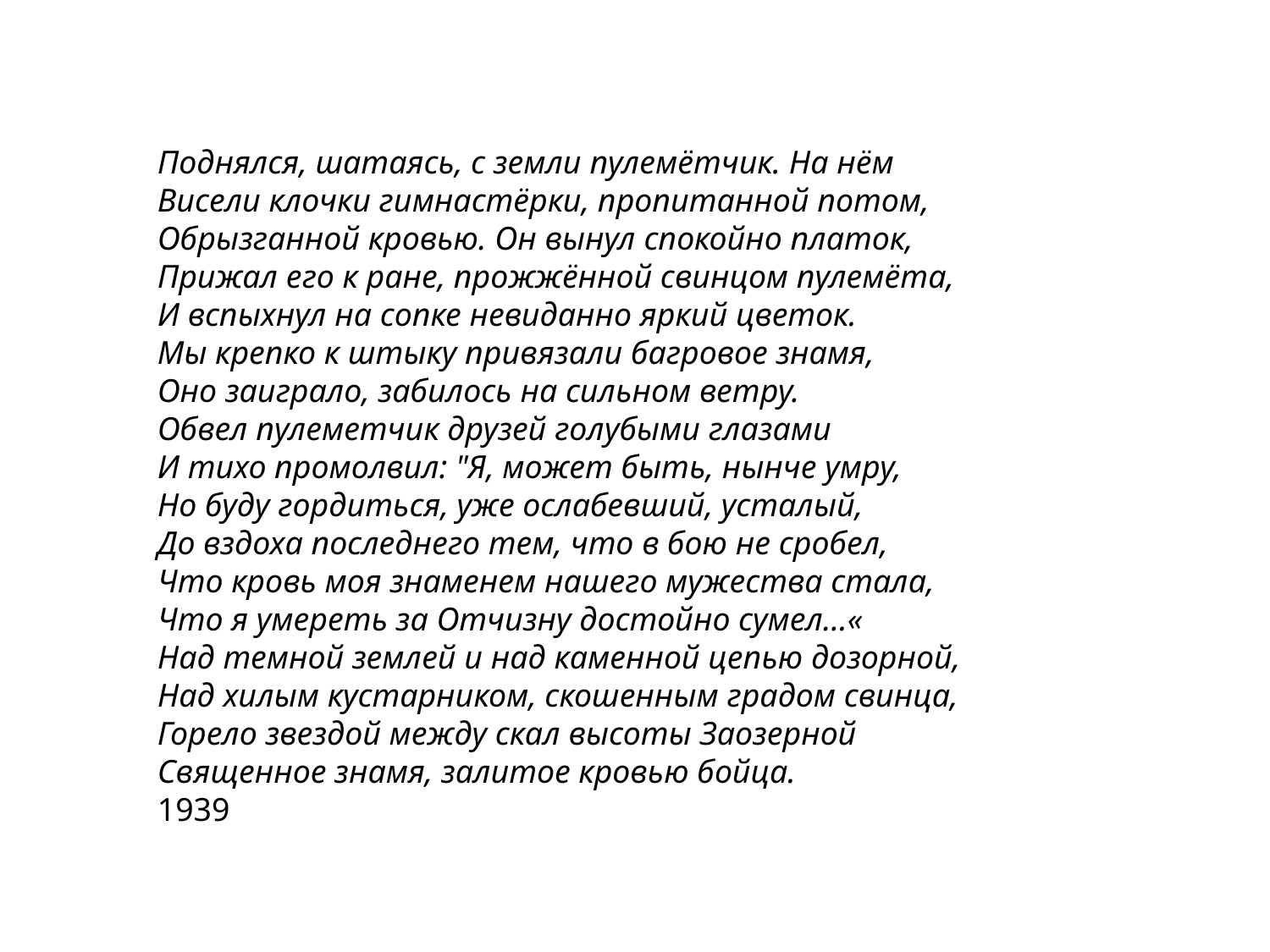

Поднялся, шатаясь, с земли пулемётчик. На нём
Висели клочки гимнастёрки, пропитанной потом,
Обрызганной кровью. Он вынул спокойно платок,
Прижал его к ране, прожжённой свинцом пулемёта,
И вспыхнул на сопке невиданно яркий цветок.
Мы крепко к штыку привязали багровое знамя,
Оно заиграло, забилось на сильном ветру.
Обвел пулеметчик друзей голубыми глазами
И тихо промолвил: "Я, может быть, нынче умру,
Но буду гордиться, уже ослабевший, усталый,
До вздоха последнего тем, что в бою не сробел,
Что кровь моя знаменем нашего мужества стала,
Что я умереть за Отчизну достойно сумел…«
Над темной землей и над каменной цепью дозорной,
Над хилым кустарником, скошенным градом свинца,
Горело звездой между скал высоты Заозерной
Священное знамя, залитое кровью бойца.
1939